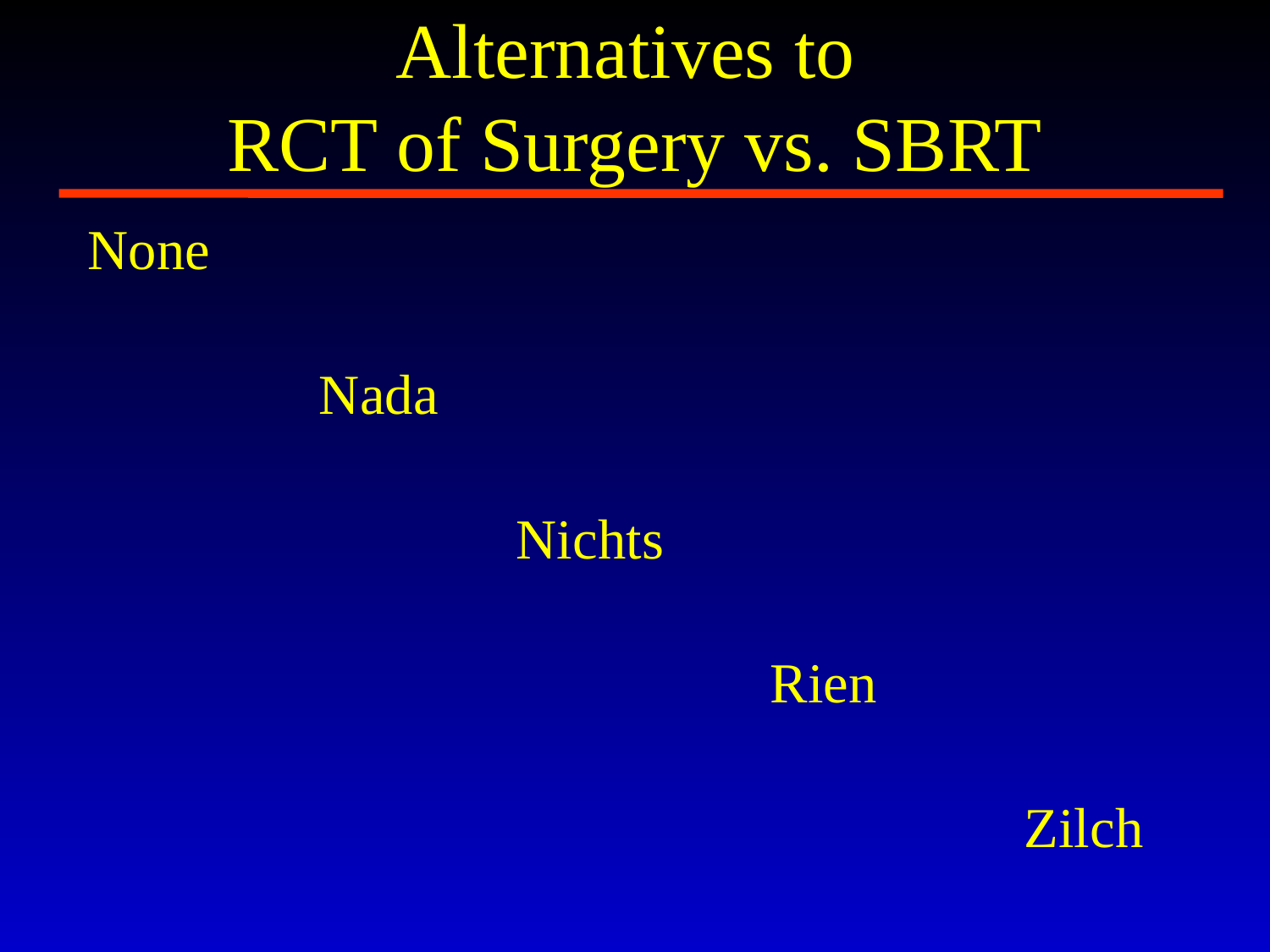

# Alternatives to RCT of Surgery vs. SBRT

None

		    Nada

				Nichts

						Rien

								Zilch